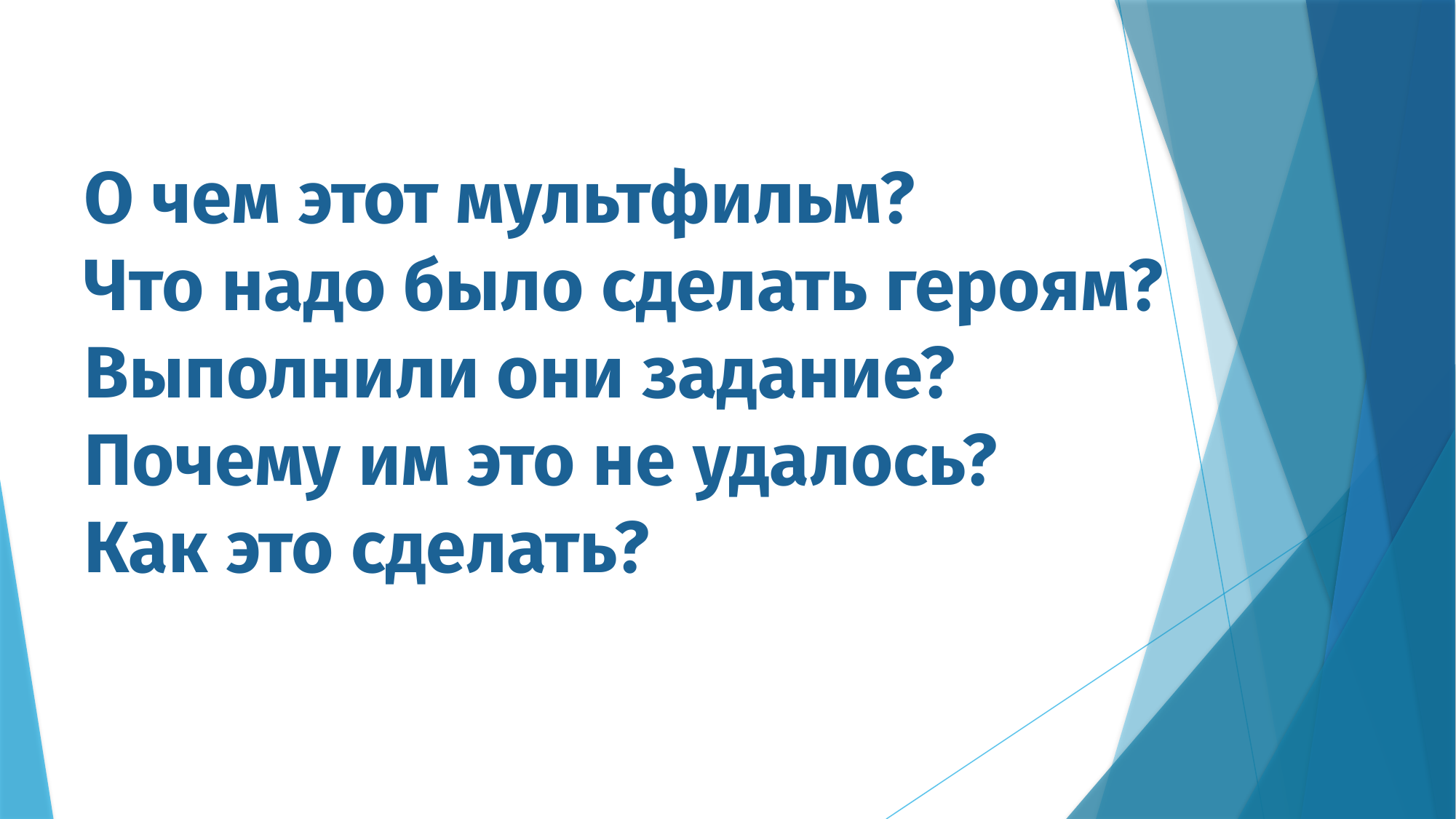

О чем этот мультфильм?
Что надо было сделать героям?
Выполнили они задание?
Почему им это не удалось?
Как это сделать?